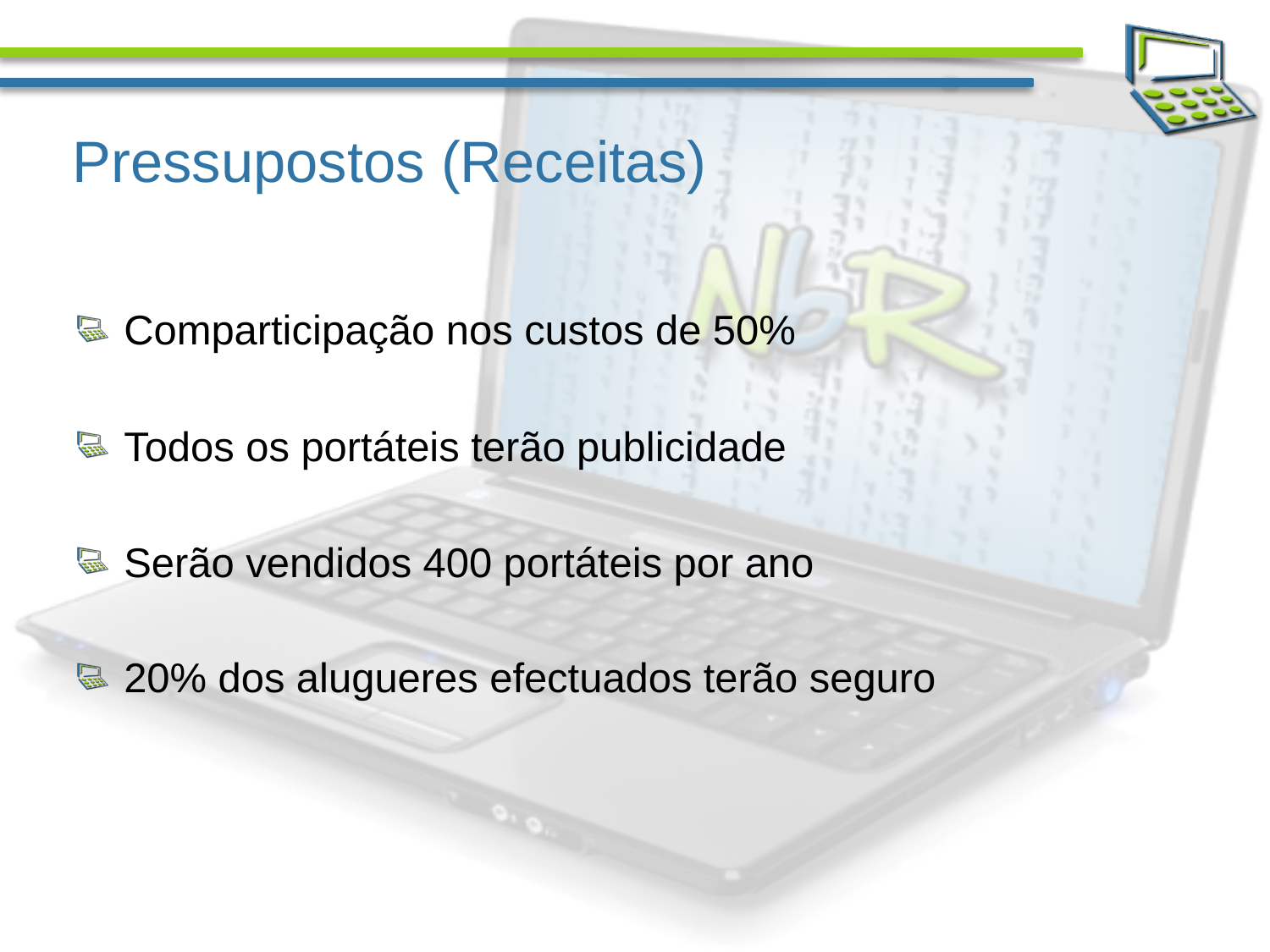

# Pressupostos (Receitas)
Comparticipação nos custos de 50%

Todos os portáteis terão publicidade

Serão vendidos 400 portáteis por ano

20% dos alugueres efectuados terão seguro